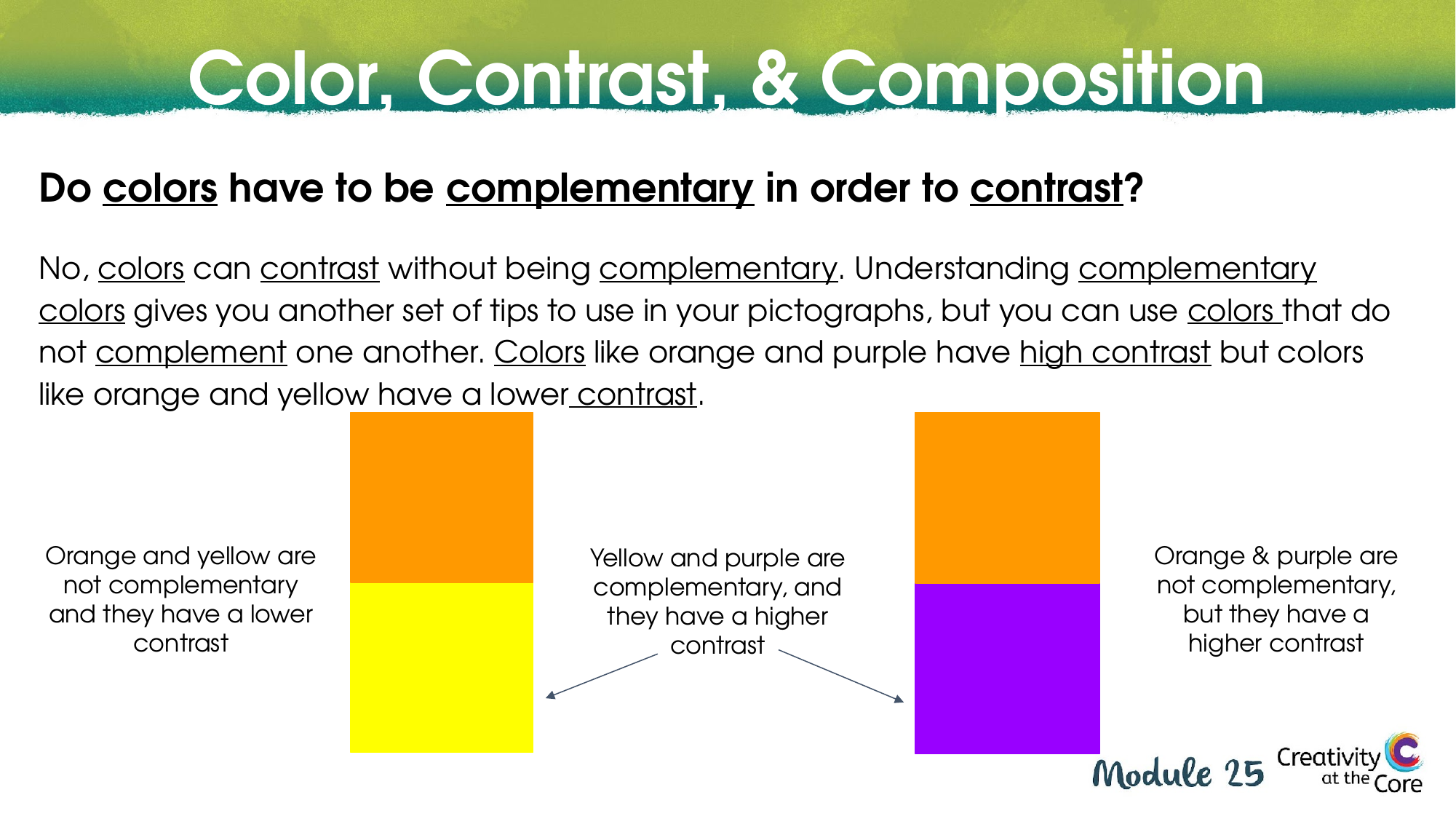

Color, Contrast, & Composition
Do colors have to be complementary in order to contrast?

No, colors can contrast without being complementary. Understanding complementary colors gives you another set of tips to use in your pictographs, but you can use colors that do not complement one another. Colors like orange and purple have high contrast but colors like orange and yellow have a lower contrast.

Orange and yellow are not complementary and they have a lower contrast
Orange & purple are not complementary, but they have a higher contrast
Yellow and purple are complementary, and they have a higher contrast